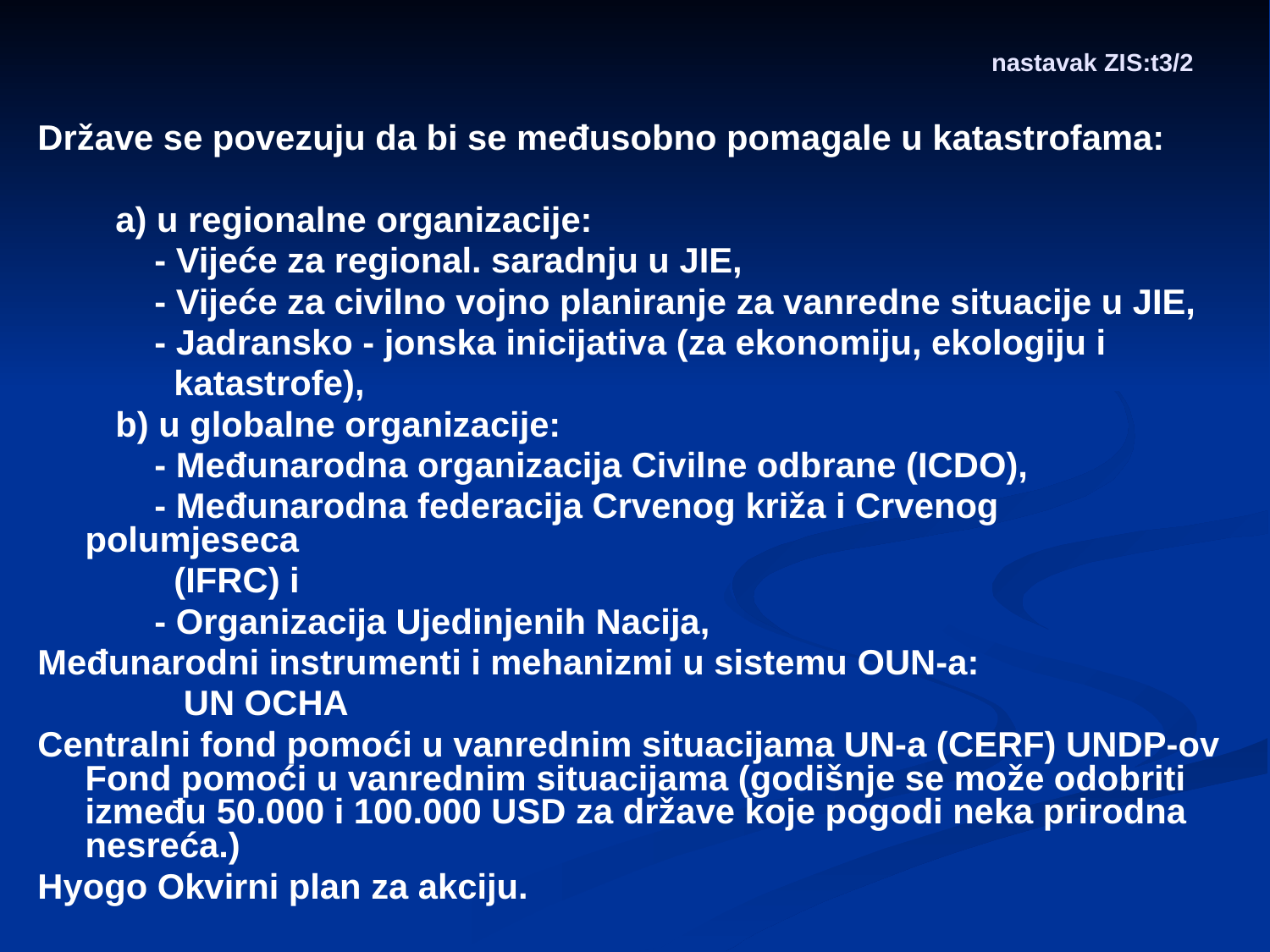

# nastavak ZIS:t3/2

Države se povezuju da bi se međusobno pomagale u katastrofama:

        a) u regionalne organizacije:
            - Vijeće za regional. saradnju u JIE,
            - Vijeće za civilno vojno planiranje za vanredne situacije u JIE,
            - Jadransko - jonska inicijativa (za ekonomiju, ekologiju i
              katastrofe),
        b) u globalne organizacije:
            - Međunarodna organizacija Civilne odbrane (ICDO),
            - Međunarodna federacija Crvenog križa i Crvenog polumjeseca
              (IFRC) i
            - Organizacija Ujedinjenih Nacija,
Međunarodni instrumenti i mehanizmi u sistemu OUN-a:
               UN OCHA
Centralni fond pomoći u vanrednim situacijama UN-a (CERF) UNDP-ov Fond pomoći u vanrednim situacijama (godišnje se može odobriti između 50.000 i 100.000 USD za države koje pogodi neka prirodna nesreća.)
Hyogo Okvirni plan za akciju.